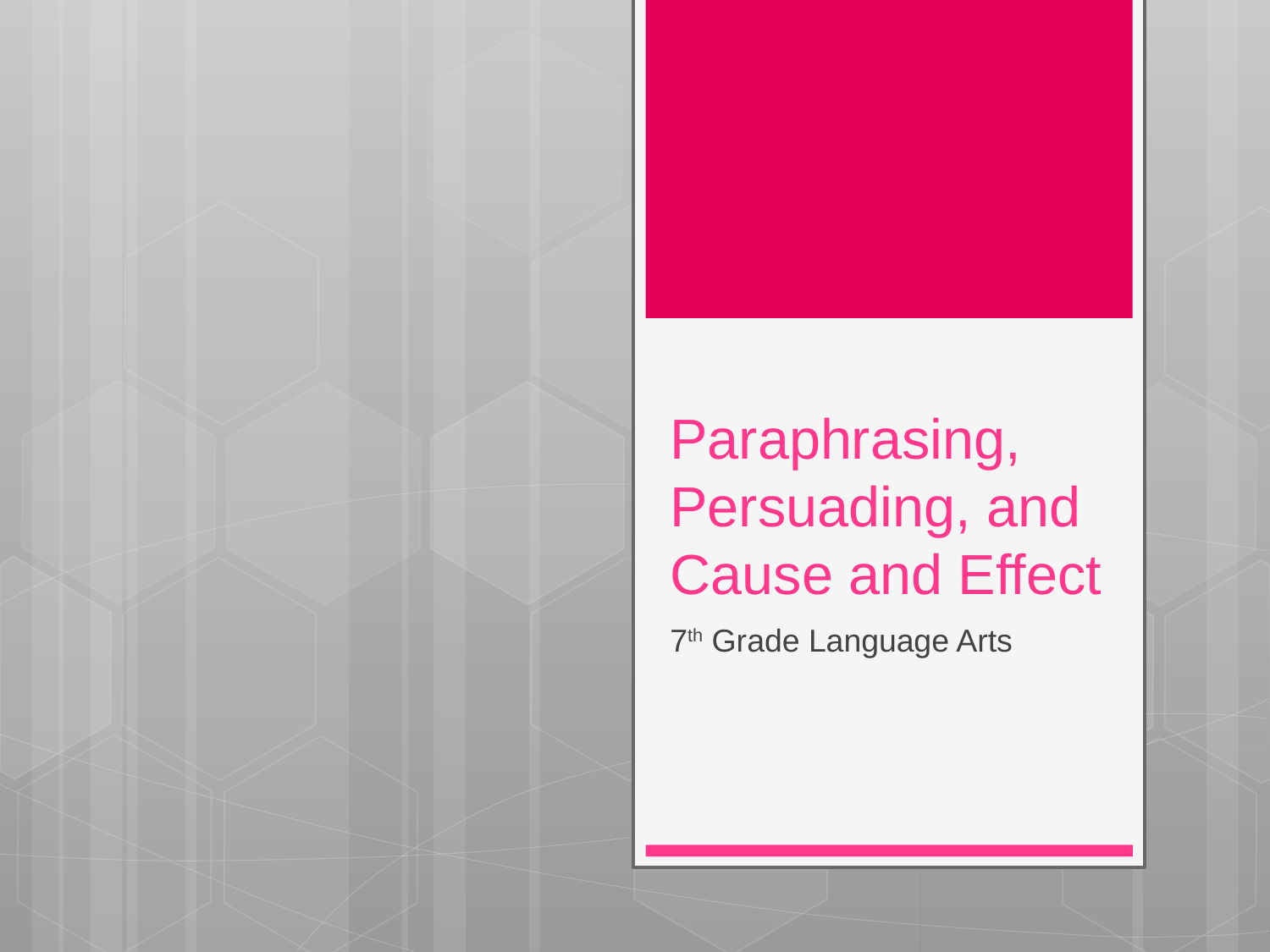

# Paraphrasing, Persuading, and Cause and Effect
7th Grade Language Arts